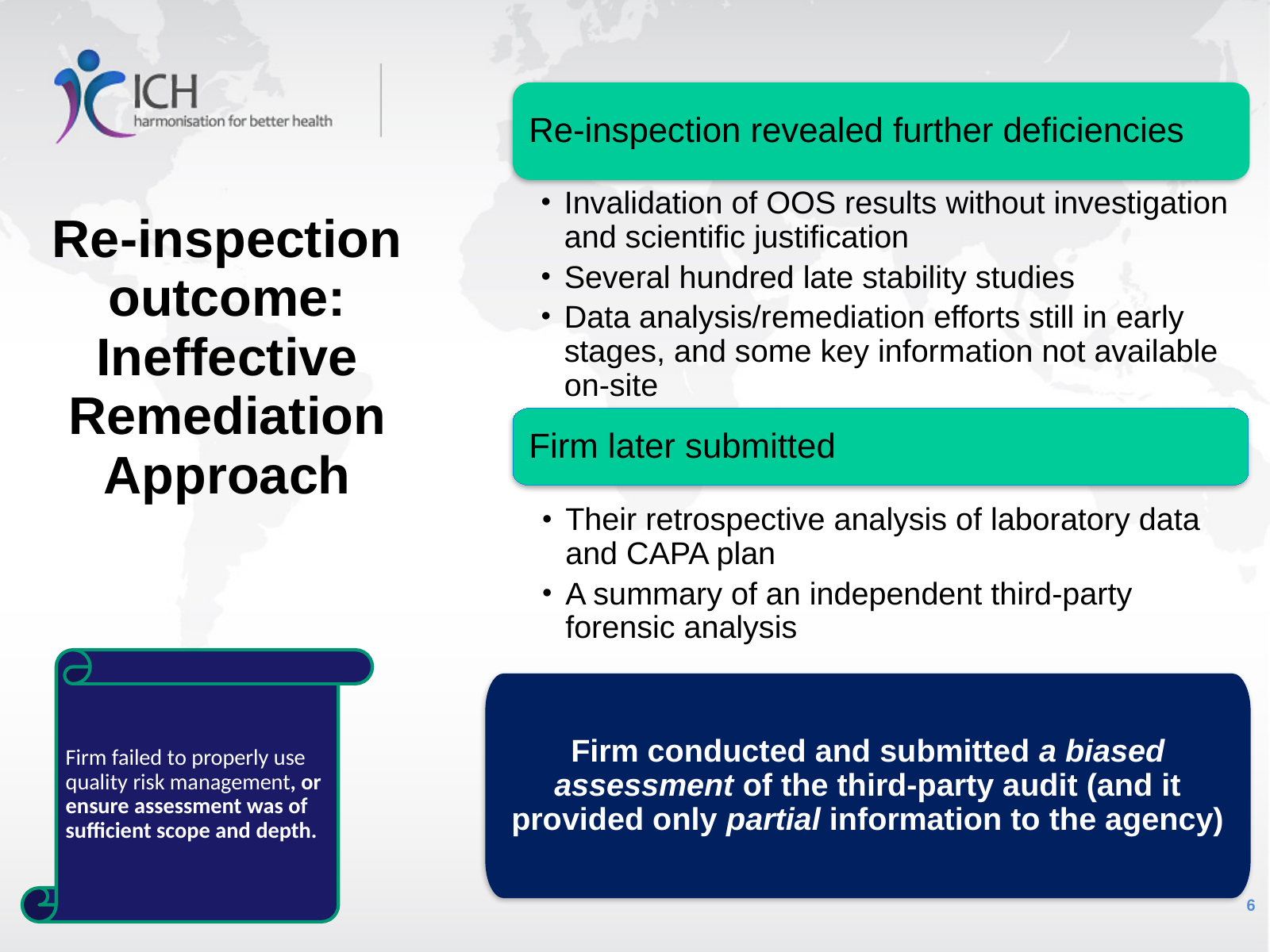

Re-inspection revealed further deficiencies
Invalidation of OOS results without investigation and scientific justification
Several hundred late stability studies
Data analysis/remediation efforts still in early stages, and some key information not available on-site
Firm later submitted
Their retrospective analysis of laboratory data and CAPA plan
A summary of an independent third-party forensic analysis
Firm conducted and submitted a biased assessment of the third-party audit (and it provided only partial information to the agency)
# Re-inspection outcome: Ineffective Remediation Approach
Firm failed to properly use quality risk management, or ensure assessment was of sufficient scope and depth.